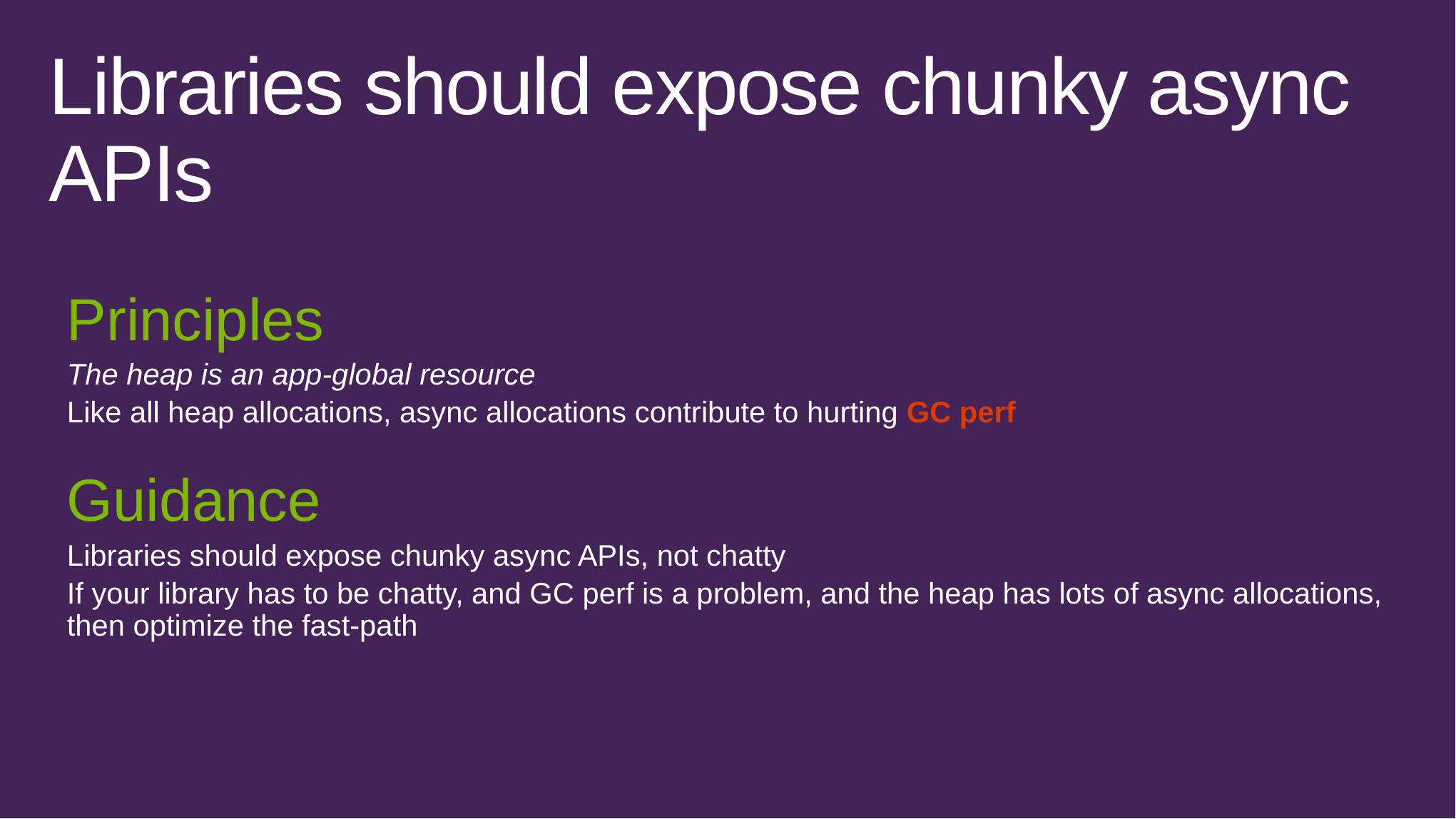

# Libraries should expose chunky async APIs

Principles
The heap is an app-global resource
Like all heap allocations, async allocations contribute to hurting GC perf
Guidance
Libraries should expose chunky async APIs, not chatty
If your library has to be chatty, and GC perf is a problem, and the heap has lots of async allocations, then optimize the fast-path